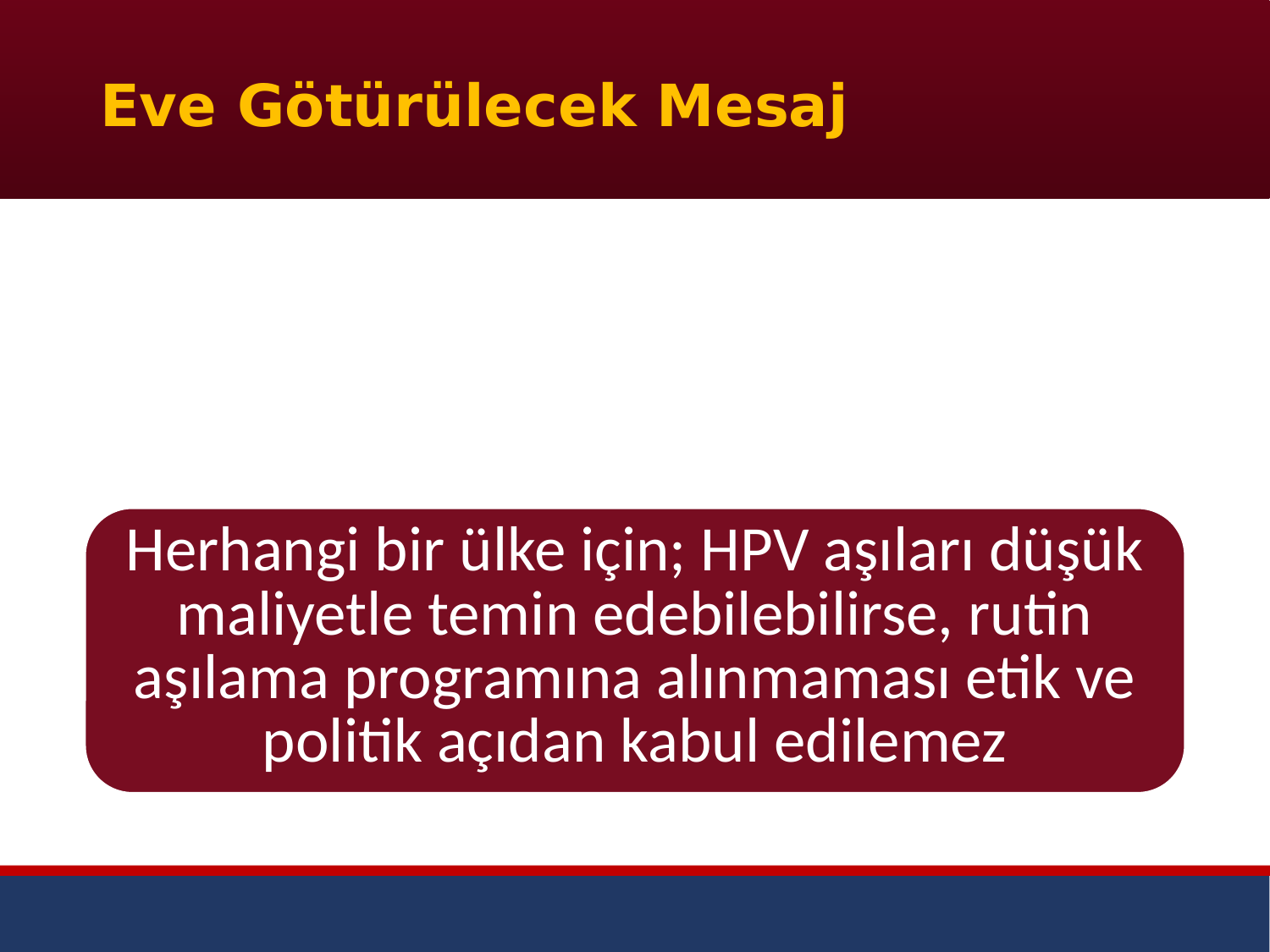

# Eve Götürülecek Mesaj
Herhangi bir ülke için; HPV aşıları düşük maliyetle temin edebilebilirse, rutin aşılama programına alınmaması etik ve politik açıdan kabul edilemez